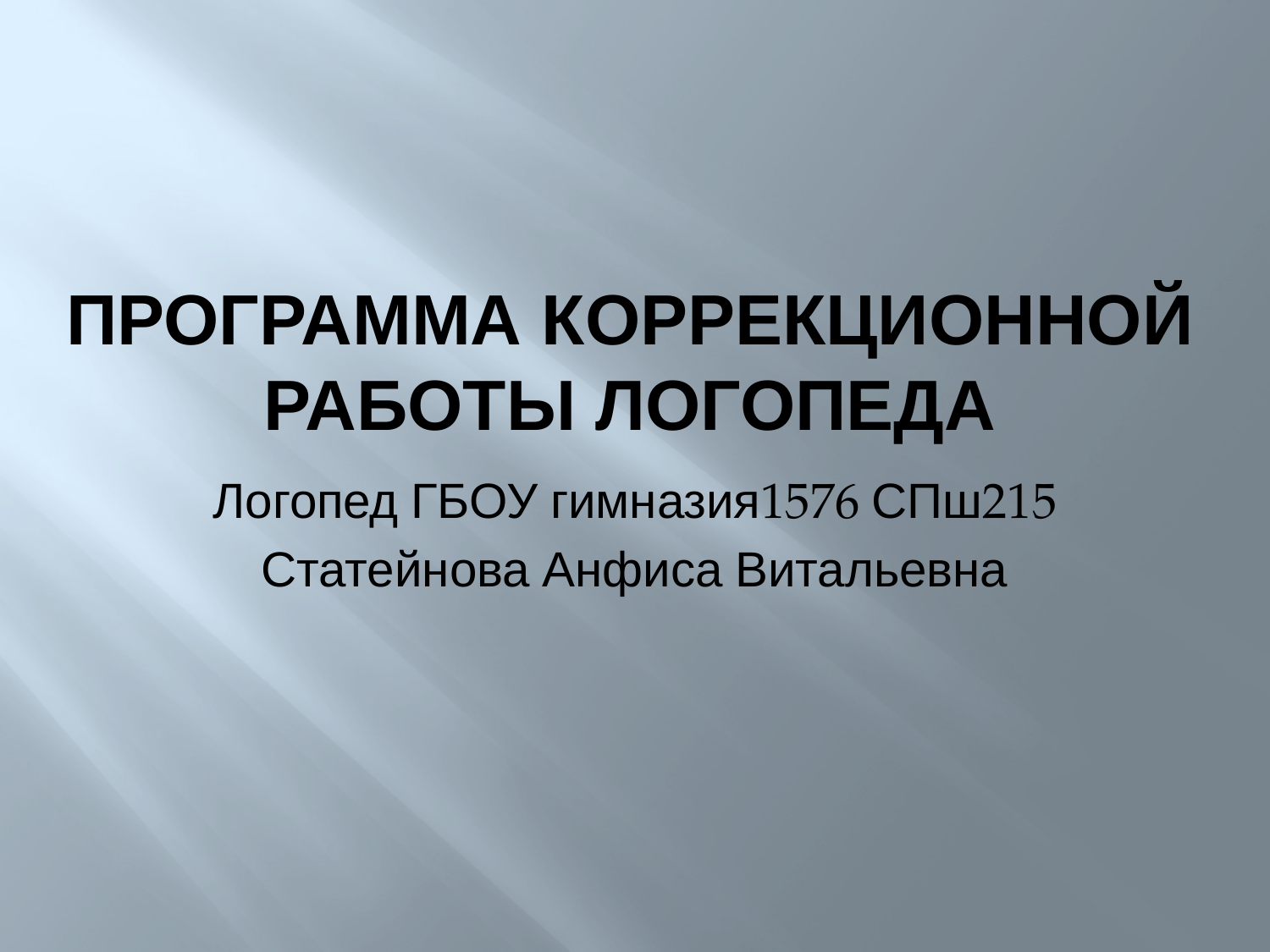

# Программа коррекционной работы логопеда
Логопед ГБОУ гимназия1576 СПш215
Статейнова Анфиса Витальевна